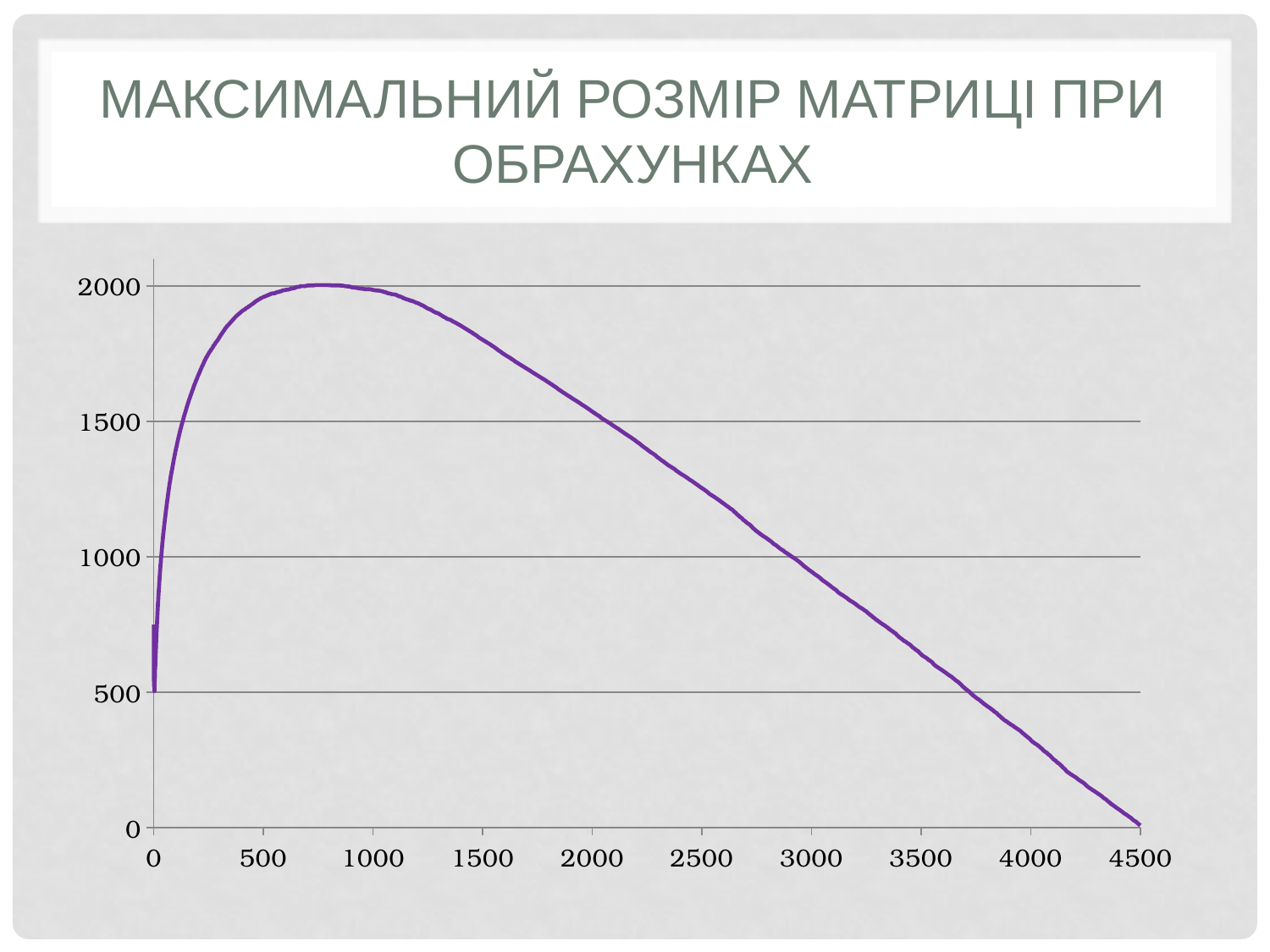

# Максимальний розмір матриці при обрахунках

### Chart

| Category | Значения Y |
|---|---|